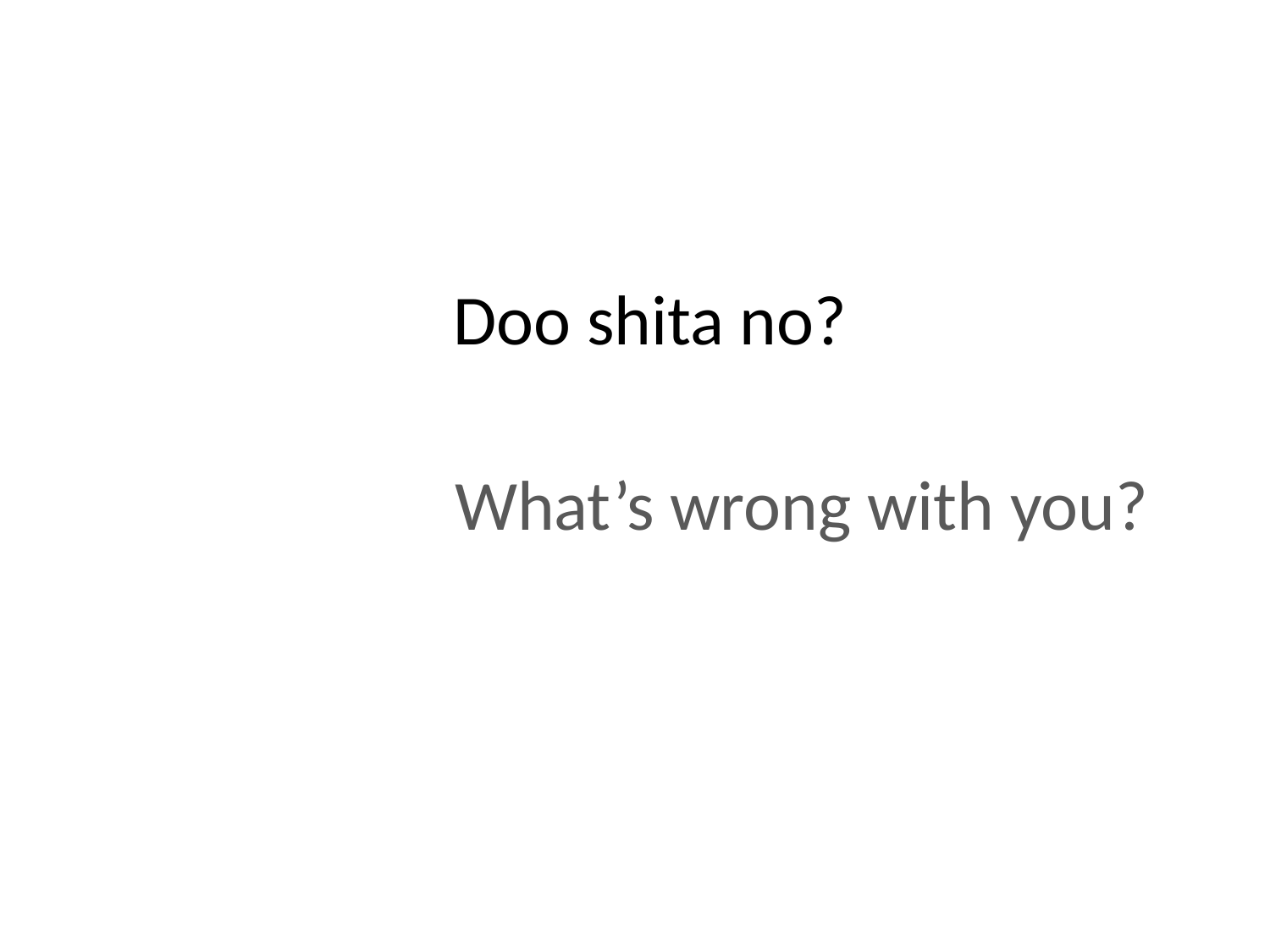

Doo shita no?
What’s wrong with you?